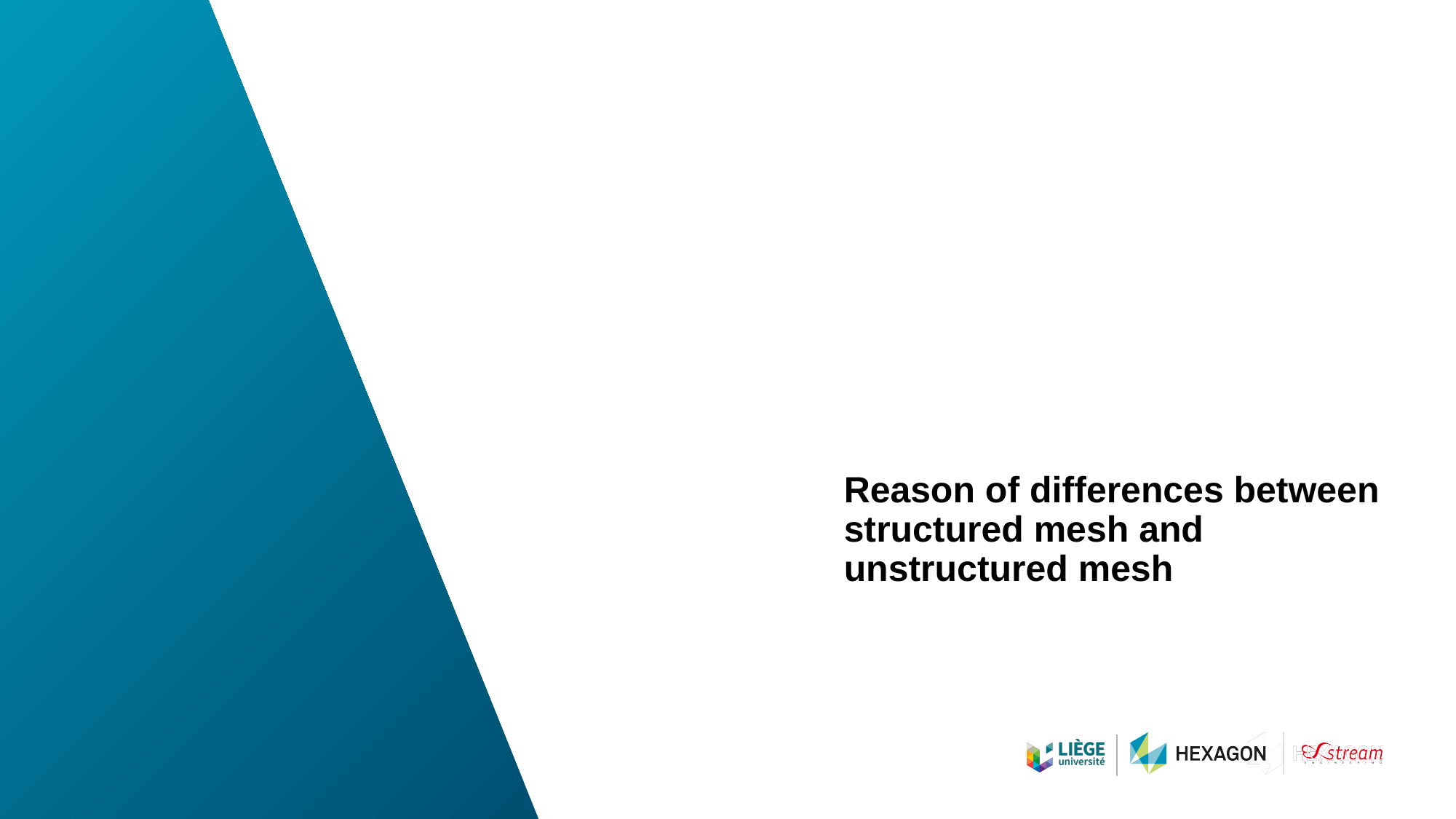

Reason of differences between structured mesh and unstructured mesh